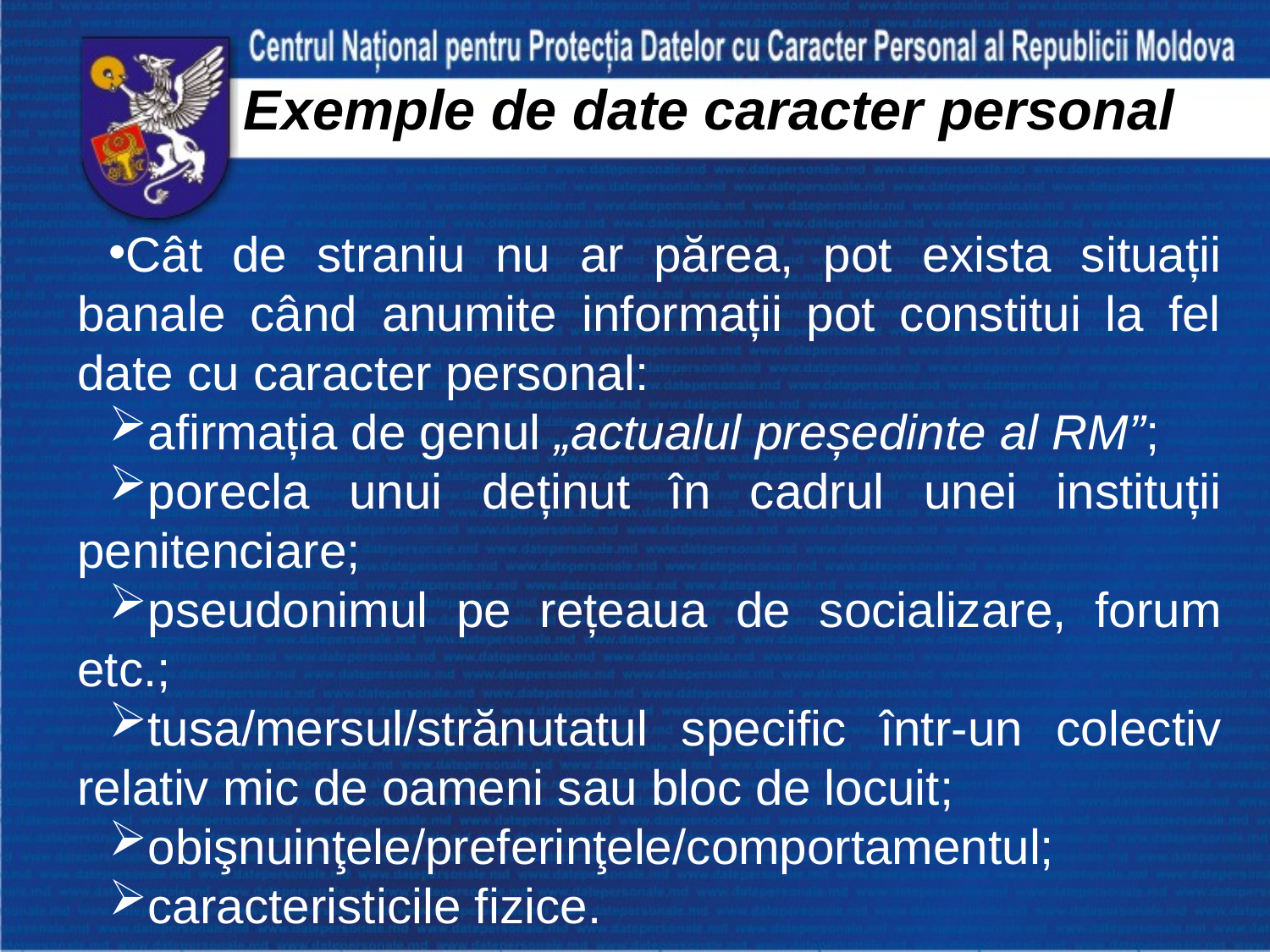

# Exemple de date caracter personal
Cât de straniu nu ar părea, pot exista situații banale când anumite informații pot constitui la fel date cu caracter personal:
afirmația de genul „actualul președinte al RM”;
porecla unui deținut în cadrul unei instituții penitenciare;
pseudonimul pe rețeaua de socializare, forum etc.;
tusa/mersul/strănutatul specific într-un colectiv relativ mic de oameni sau bloc de locuit;
obişnuinţele/preferinţele/comportamentul;
caracteristicile fizice.